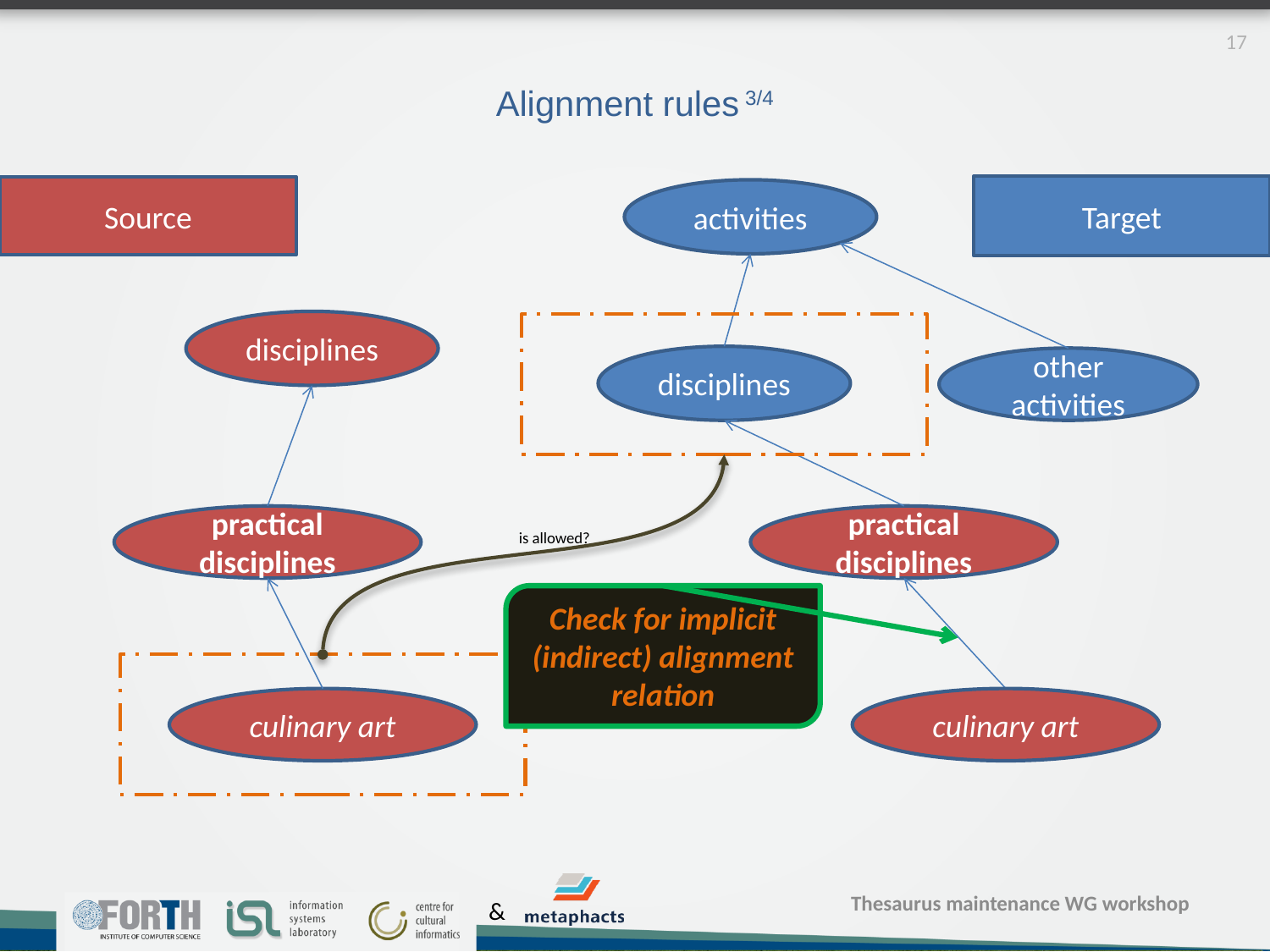

17
# Alignment rules 3/4
Target
Source
activities
disciplines

disciplines
other activities
practical disciplines
practical disciplines
is allowed?
Check for implicit (indirect) alignment relation

culinary art
culinary art
Thesaurus maintenance WG workshop